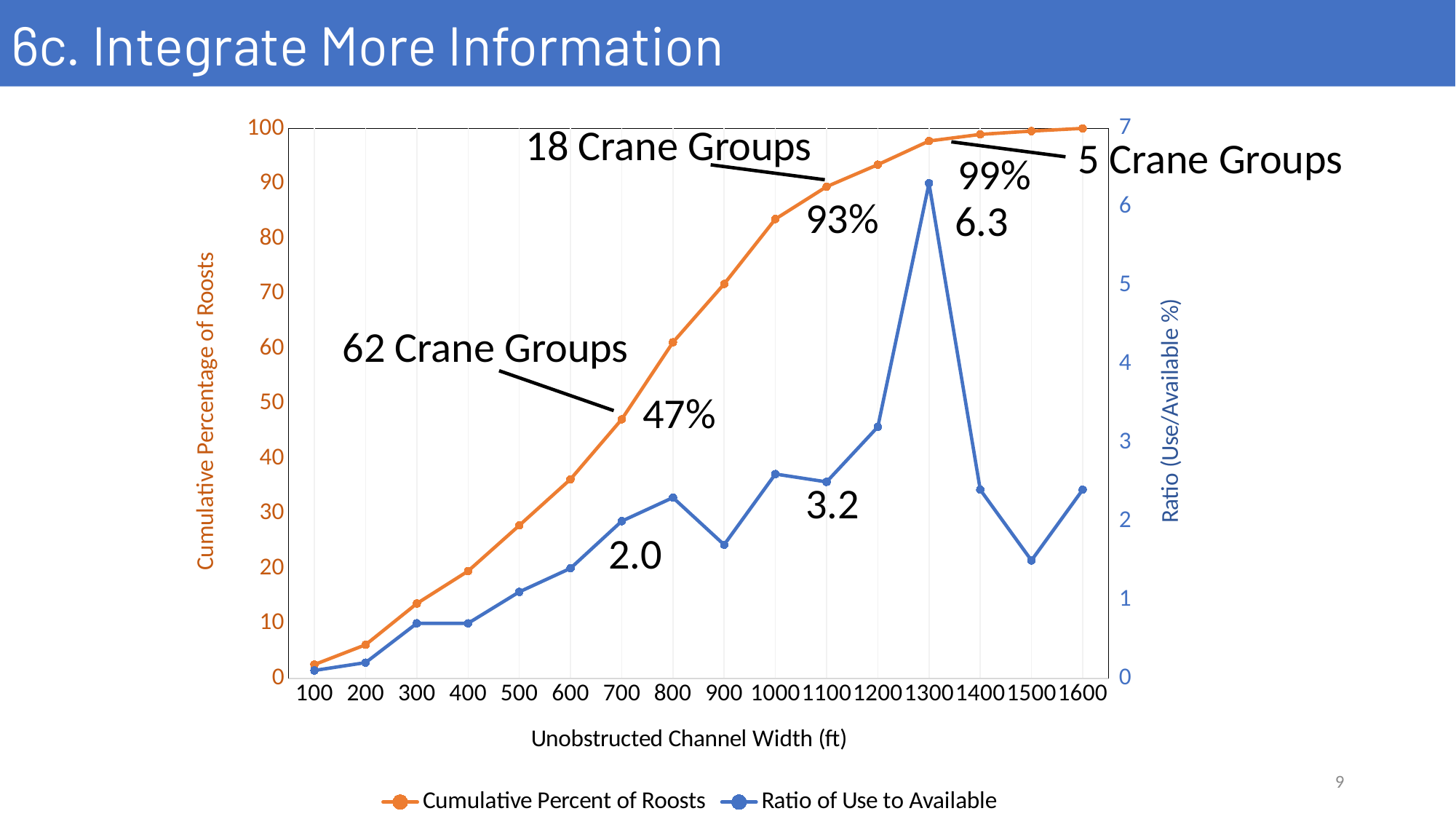

6c. Integrate More Information

### Chart

| Category | Cumulative Percent of Roosts |  |
|---|---|---|
| 100 | 2.5 | 0.1 |
| 200 | 6.1 | 0.2 |
| 300 | 13.6 | 0.7 |
| 400 | 19.5 | 0.7 |
| 500 | 27.8 | 1.1 |
| 600 | 36.2 | 1.4 |
| 700 | 47.1 | 2.0 |
| 800 | 61.1 | 2.3 |
| 900 | 71.7 | 1.7 |
| 1000 | 83.5 | 2.6 |
| 1100 | 89.4 | 2.5 |
| 1200 | 93.4 | 3.2 |
| 1300 | 97.7 | 6.3 |
| 1400 | 98.9 | 2.4 |
| 1500 | 99.5 | 1.5 |
| 1600 | 100.0 | 2.4 |
18 Crane Groups
5 Crane Groups
99%
93%
6.3
62 Crane Groups
47%
3.2
2.0
9